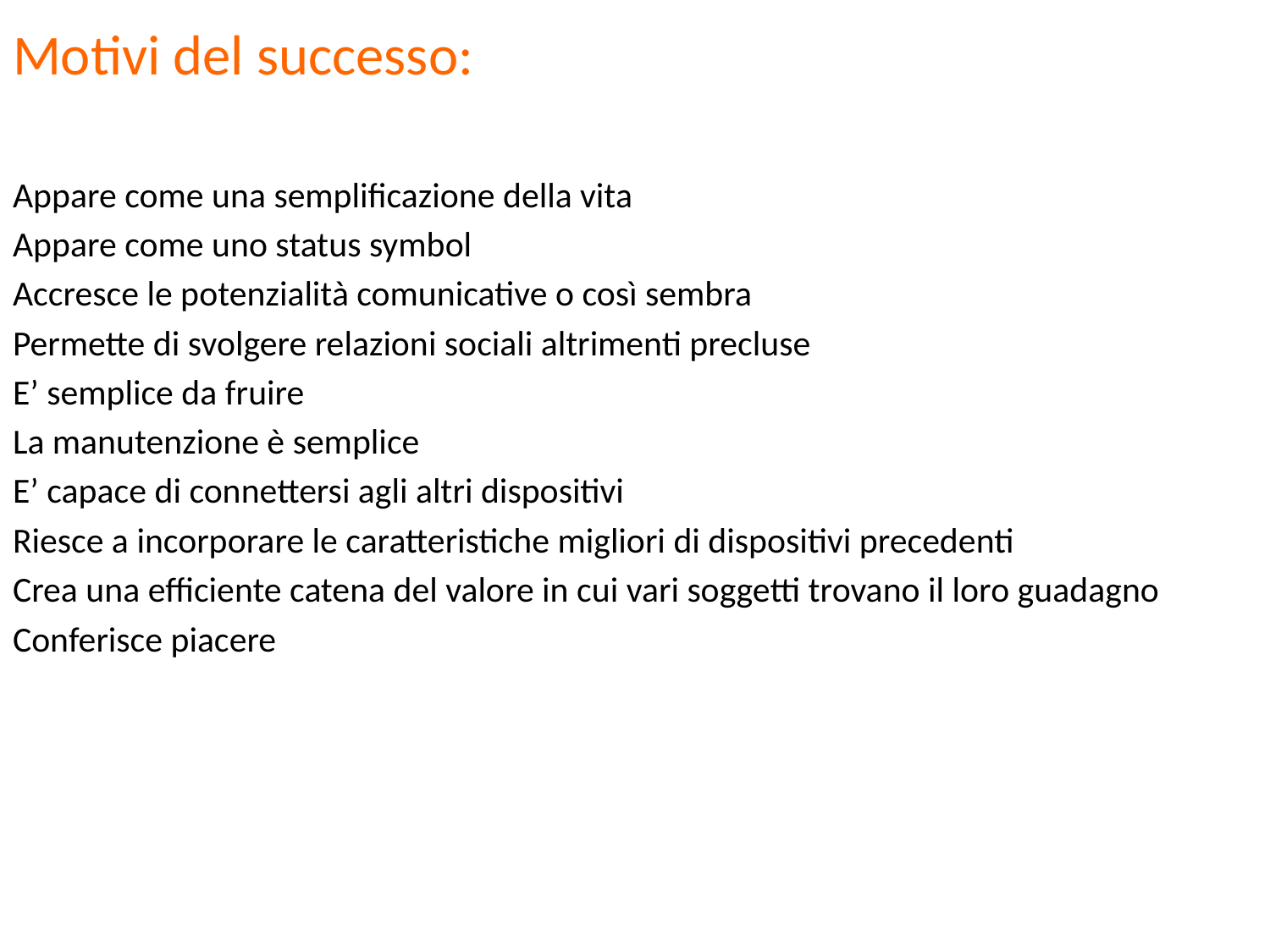

Motivi del successo:

Appare come una semplificazione della vita
Appare come uno status symbol
Accresce le potenzialità comunicative o così sembra
Permette di svolgere relazioni sociali altrimenti precluse
E’ semplice da fruire
La manutenzione è semplice
E’ capace di connettersi agli altri dispositivi
Riesce a incorporare le caratteristiche migliori di dispositivi precedenti
Crea una efficiente catena del valore in cui vari soggetti trovano il loro guadagno
Conferisce piacere